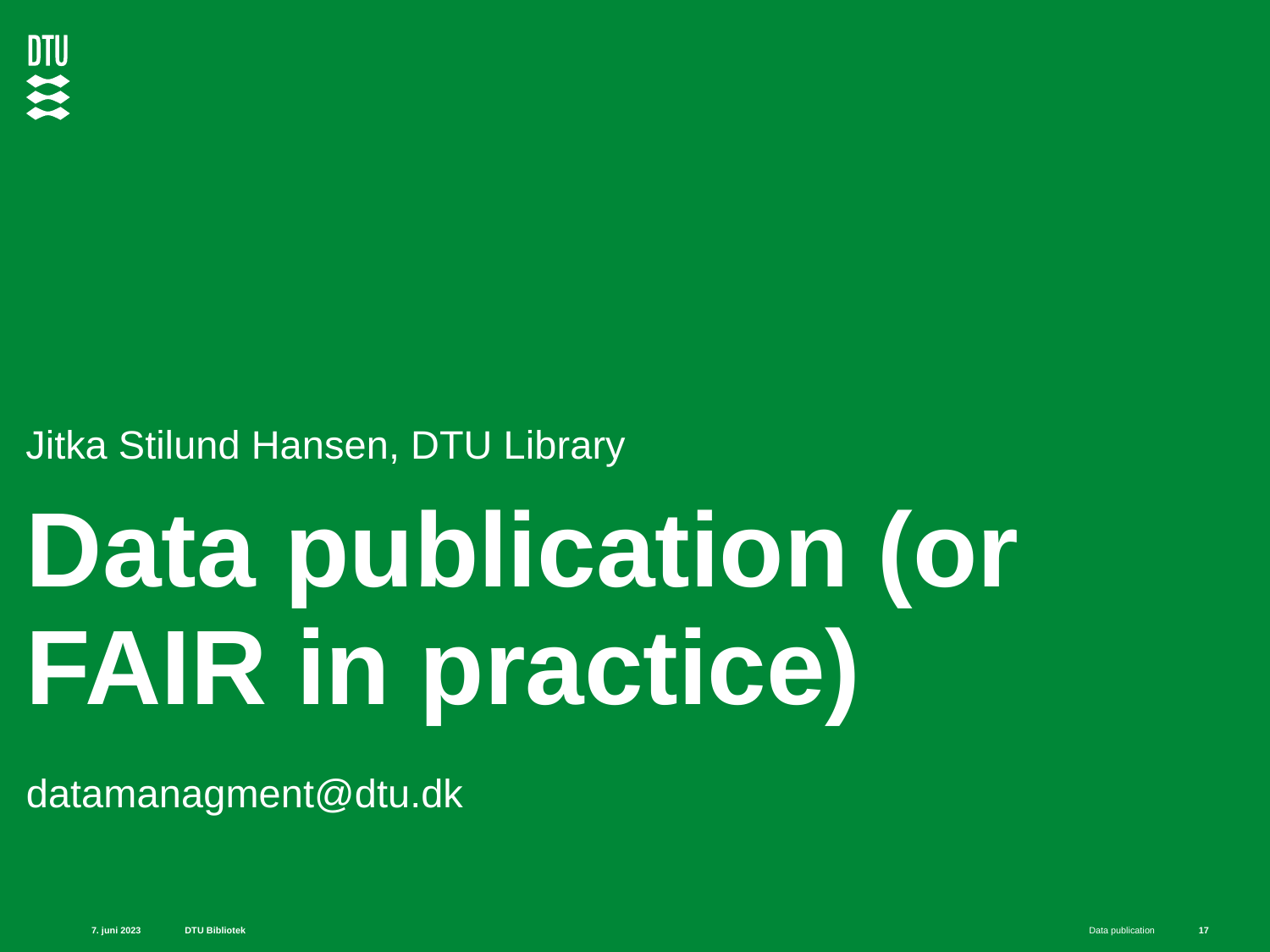

Jitka Stilund Hansen, DTU Library
# Data publication (or FAIR in practice)    datamanagment@dtu.dk
17